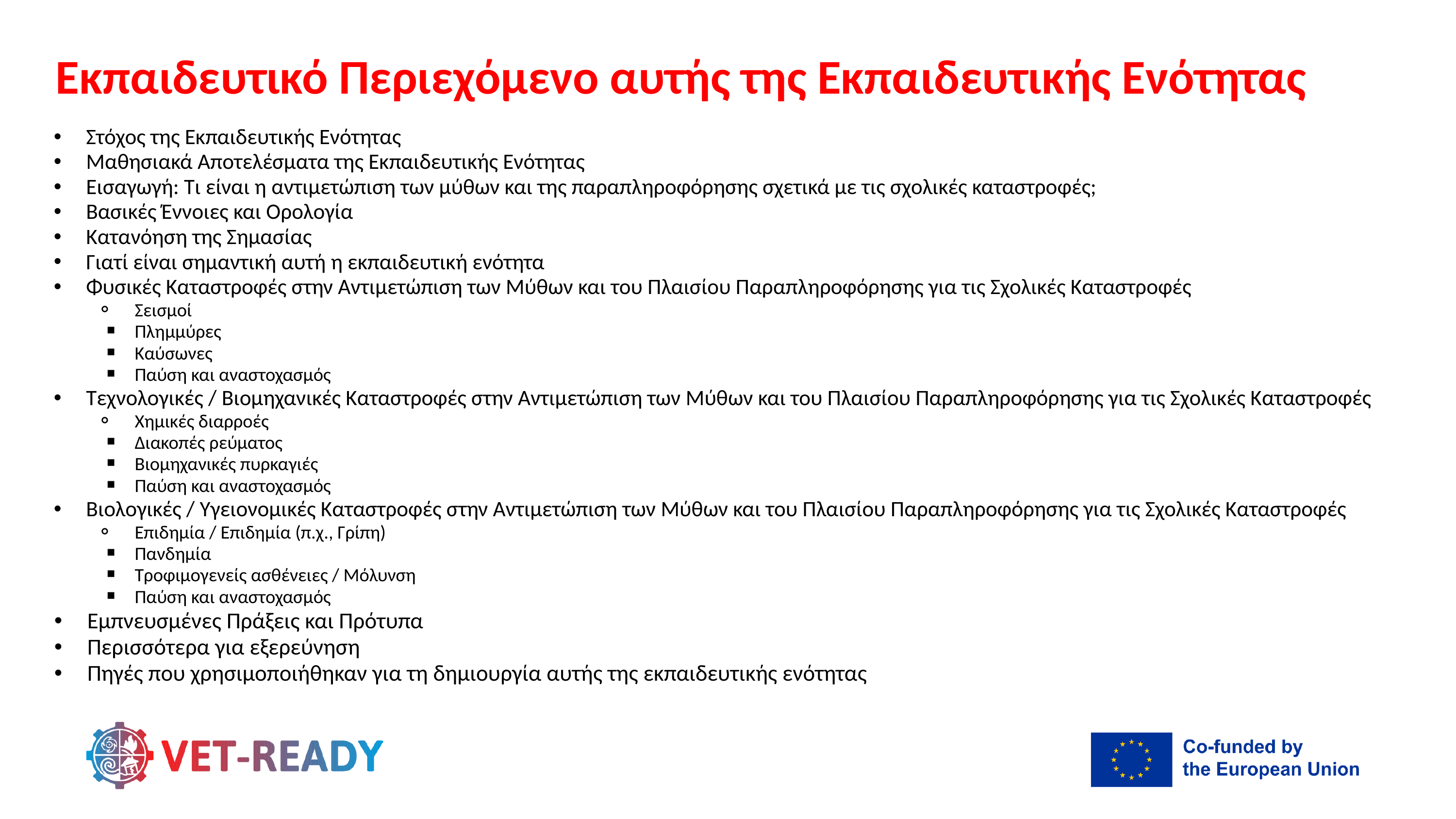

Εκπαιδευτικό Περιεχόμενο αυτής της Εκπαιδευτικής Ενότητας
Στόχος της Εκπαιδευτικής Ενότητας
Μαθησιακά Αποτελέσματα της Εκπαιδευτικής Ενότητας
Εισαγωγή: Τι είναι η αντιμετώπιση των μύθων και της παραπληροφόρησης σχετικά με τις σχολικές καταστροφές;
Βασικές Έννοιες και Ορολογία
Κατανόηση της Σημασίας
Γιατί είναι σημαντική αυτή η εκπαιδευτική ενότητα
Φυσικές Καταστροφές στην Αντιμετώπιση των Μύθων και του Πλαισίου Παραπληροφόρησης για τις Σχολικές Καταστροφές
Σεισμοί
Πλημμύρες
Καύσωνες
Παύση και αναστοχασμός
Τεχνολογικές / Βιομηχανικές Καταστροφές στην Αντιμετώπιση των Μύθων και του Πλαισίου Παραπληροφόρησης για τις Σχολικές Καταστροφές
Χημικές διαρροές
Διακοπές ρεύματος
Βιομηχανικές πυρκαγιές
Παύση και αναστοχασμός
Βιολογικές / Υγειονομικές Καταστροφές στην Αντιμετώπιση των Μύθων και του Πλαισίου Παραπληροφόρησης για τις Σχολικές Καταστροφές
Επιδημία / Επιδημία (π.χ., Γρίπη)
Πανδημία
Τροφιμογενείς ασθένειες / Μόλυνση
Παύση και αναστοχασμός
Εμπνευσμένες Πράξεις και Πρότυπα
Περισσότερα για εξερεύνηση
Πηγές που χρησιμοποιήθηκαν για τη δημιουργία αυτής της εκπαιδευτικής ενότητας